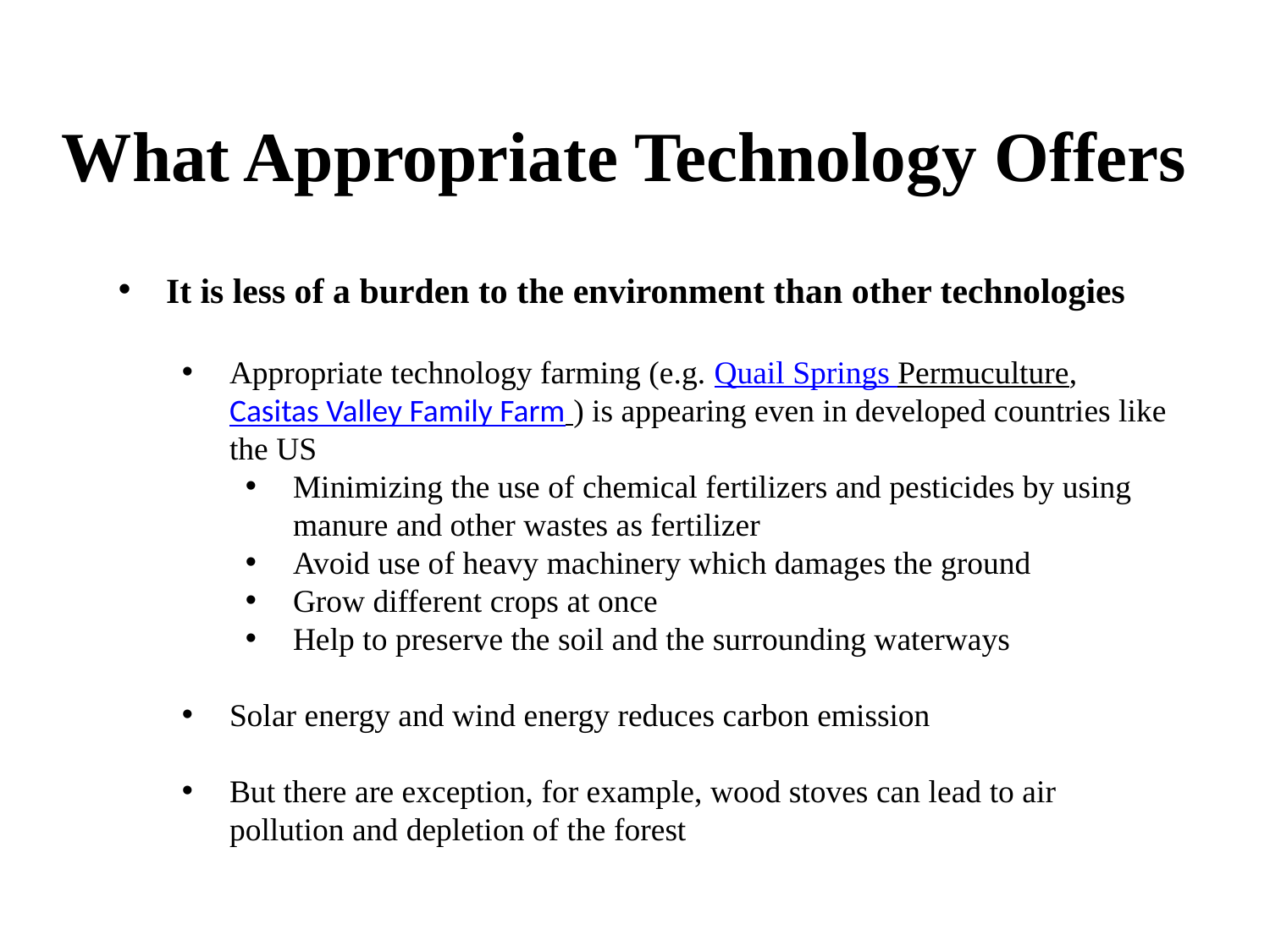

# What Appropriate Technology Offers

It is less of a burden to the environment than other technologies

Appropriate technology farming (e.g. Quail Springs Permuculture, Casitas Valley Family Farm ) is appearing even in developed countries like the US
Minimizing the use of chemical fertilizers and pesticides by using manure and other wastes as fertilizer
Avoid use of heavy machinery which damages the ground
Grow different crops at once
Help to preserve the soil and the surrounding waterways

Solar energy and wind energy reduces carbon emission

But there are exception, for example, wood stoves can lead to air pollution and depletion of the forest